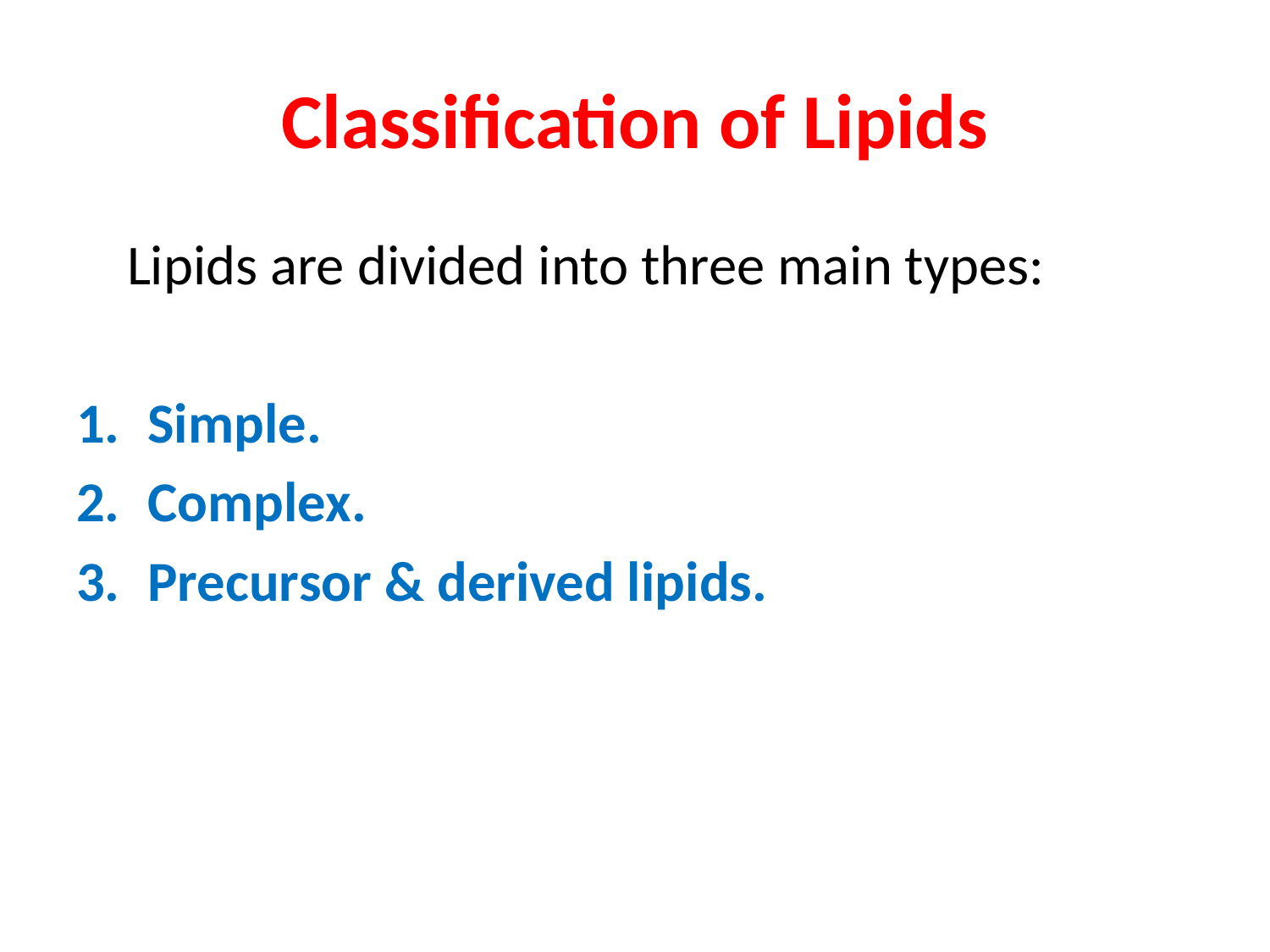

# Classification of Lipids
    Lipids are divided into three main types:

Simple.
Complex.
Precursor & derived lipids.